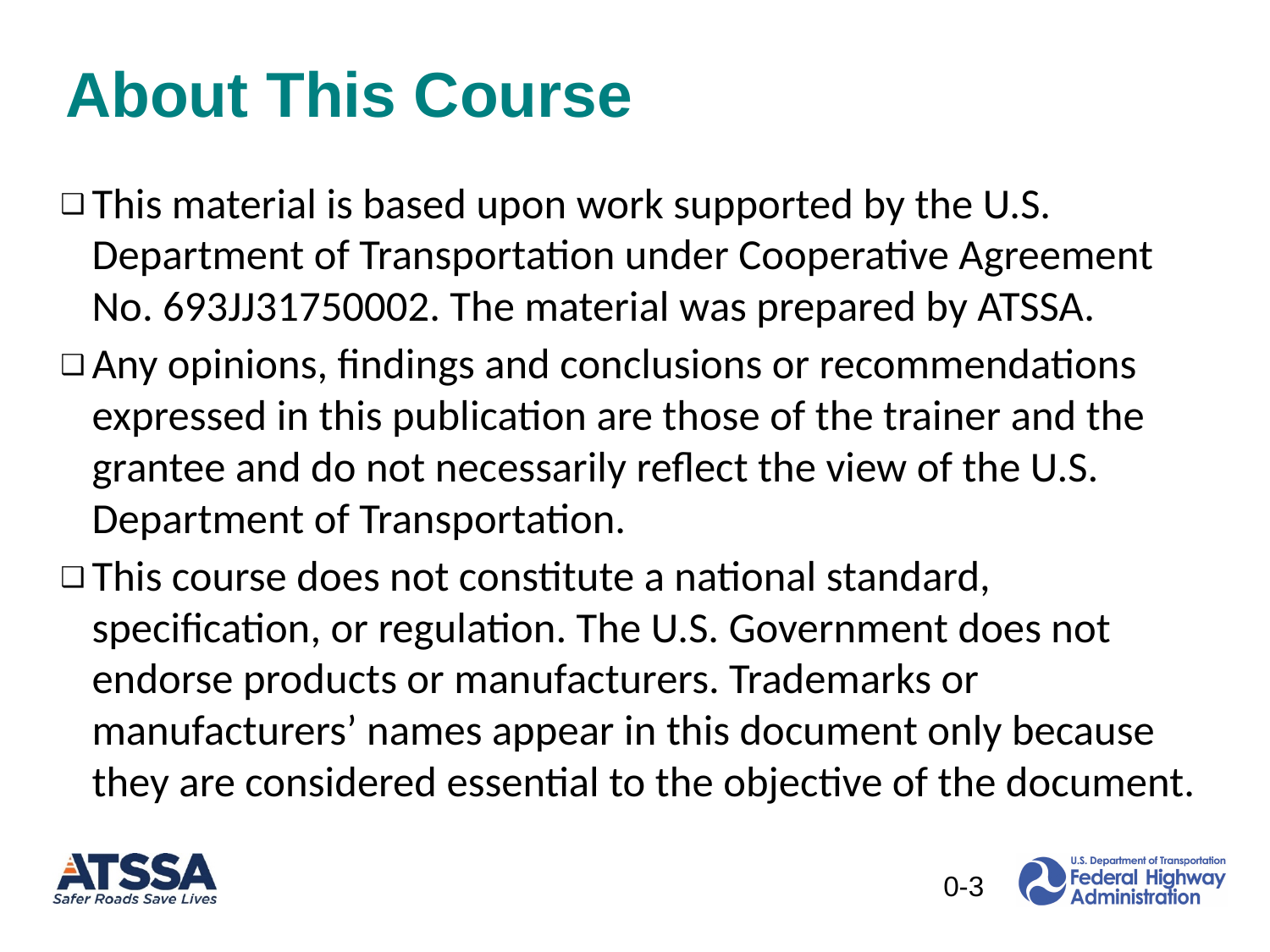

# About This Course
This material is based upon work supported by the U.S. Department of Transportation under Cooperative Agreement No. 693JJ31750002. The material was prepared by ATSSA.
Any opinions, findings and conclusions or recommendations expressed in this publication are those of the trainer and the grantee and do not necessarily reflect the view of the U.S. Department of Transportation.
This course does not constitute a national standard, specification, or regulation. The U.S. Government does not endorse products or manufacturers. Trademarks or manufacturers’ names appear in this document only because they are considered essential to the objective of the document.